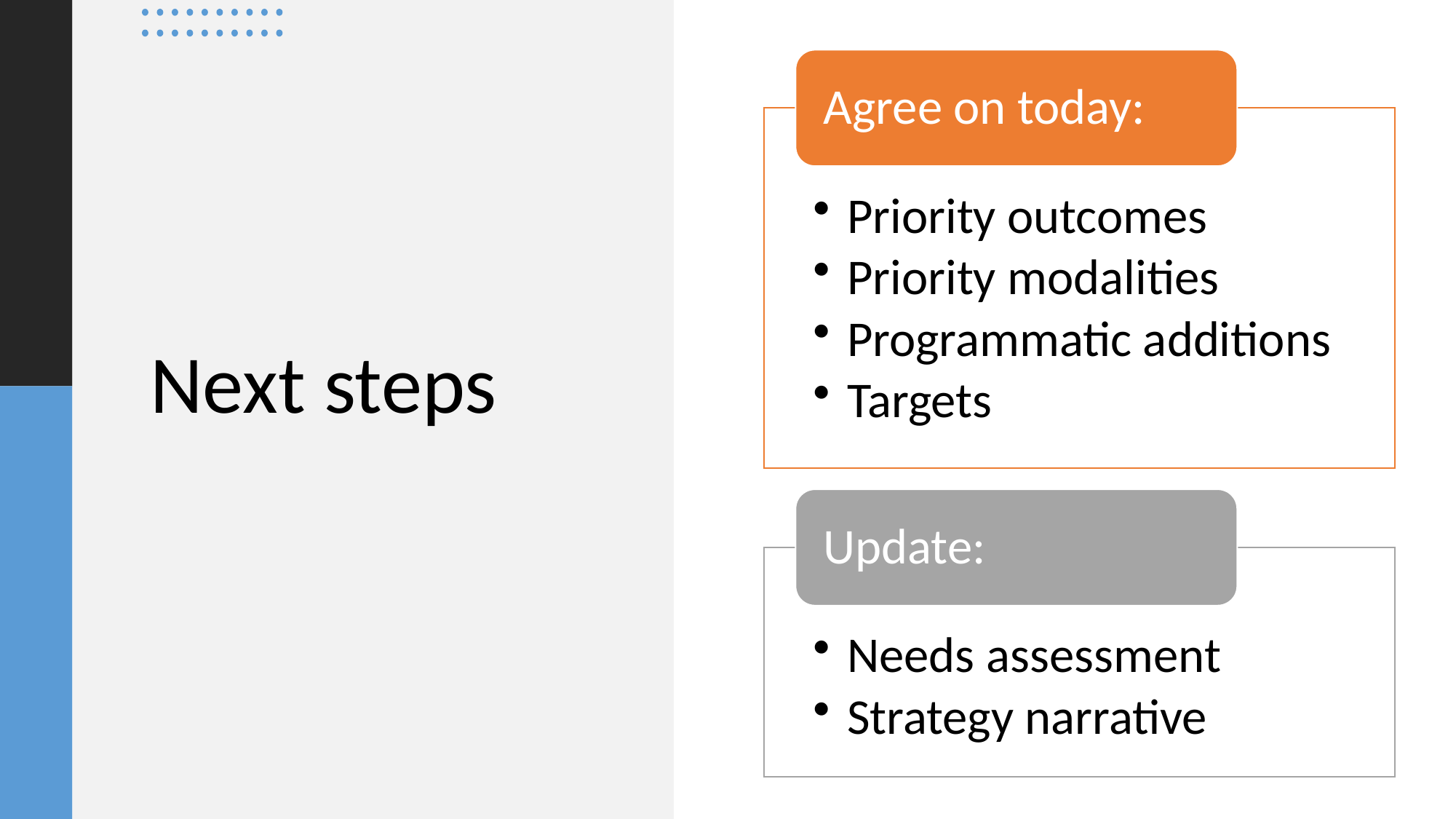

Priority outcomes
Priority modalities
Programmatic additions
Targets
Agree on today:
Needs assessment
Strategy narrative
Update:
# Next steps